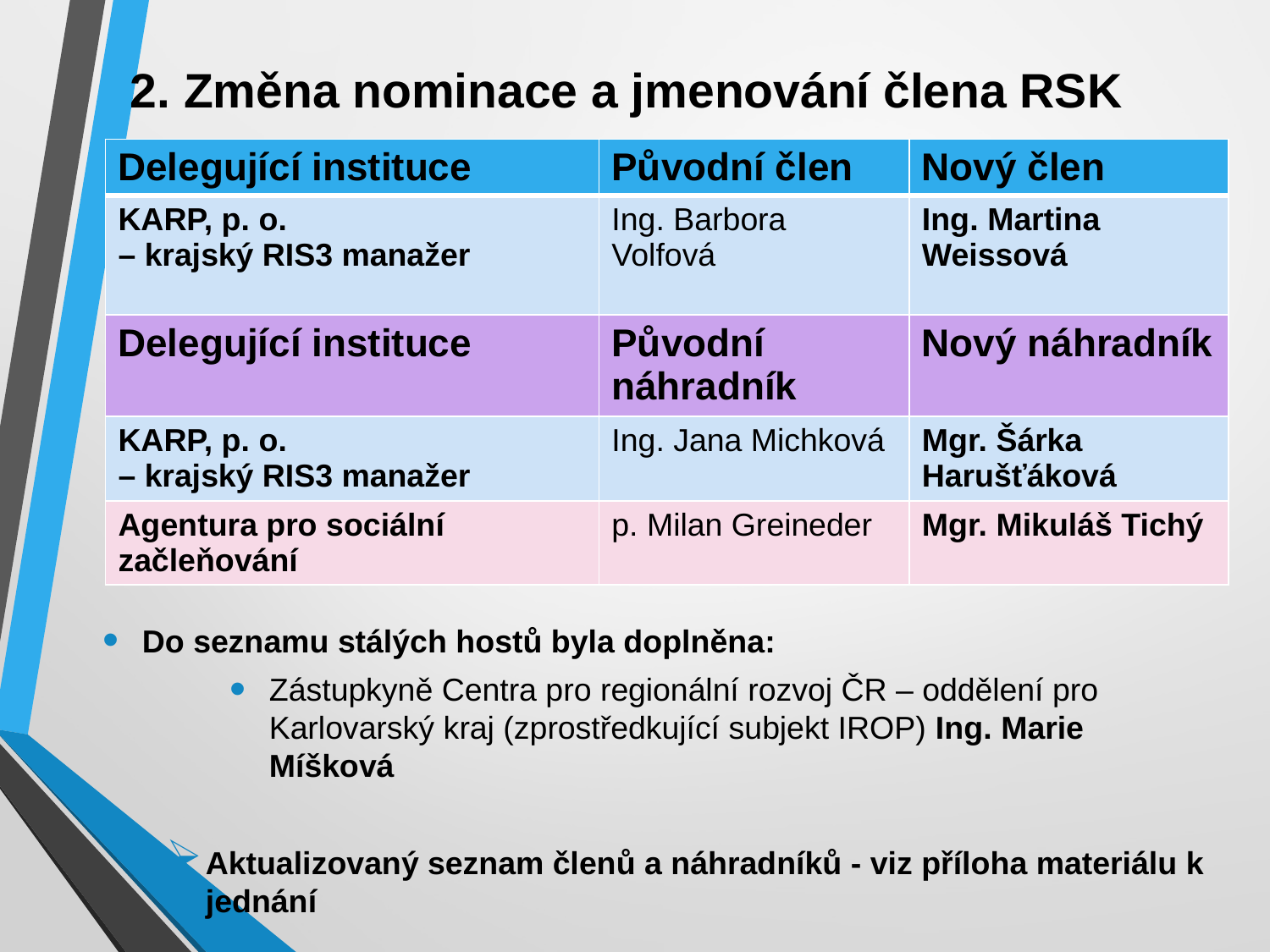

# 2. Změna nominace a jmenování člena RSK

Do seznamu stálých hostů byla doplněna:
Zástupkyně Centra pro regionální rozvoj ČR – oddělení pro Karlovarský kraj (zprostředkující subjekt IROP) Ing. Marie Míšková

Aktualizovaný seznam členů a náhradníků - viz příloha materiálu k jednání

| Delegující instituce | Původní člen | Nový člen |
| --- | --- | --- |
| KARP, p. o. – krajský RIS3 manažer | Ing. Barbora Volfová | Ing. Martina Weissová |
| Delegující instituce | Původní náhradník | Nový náhradník |
| KARP, p. o. – krajský RIS3 manažer | Ing. Jana Michková | Mgr. Šárka Harušťáková |
| Agentura pro sociální začleňování | p. Milan Greineder | Mgr. Mikuláš Tichý |